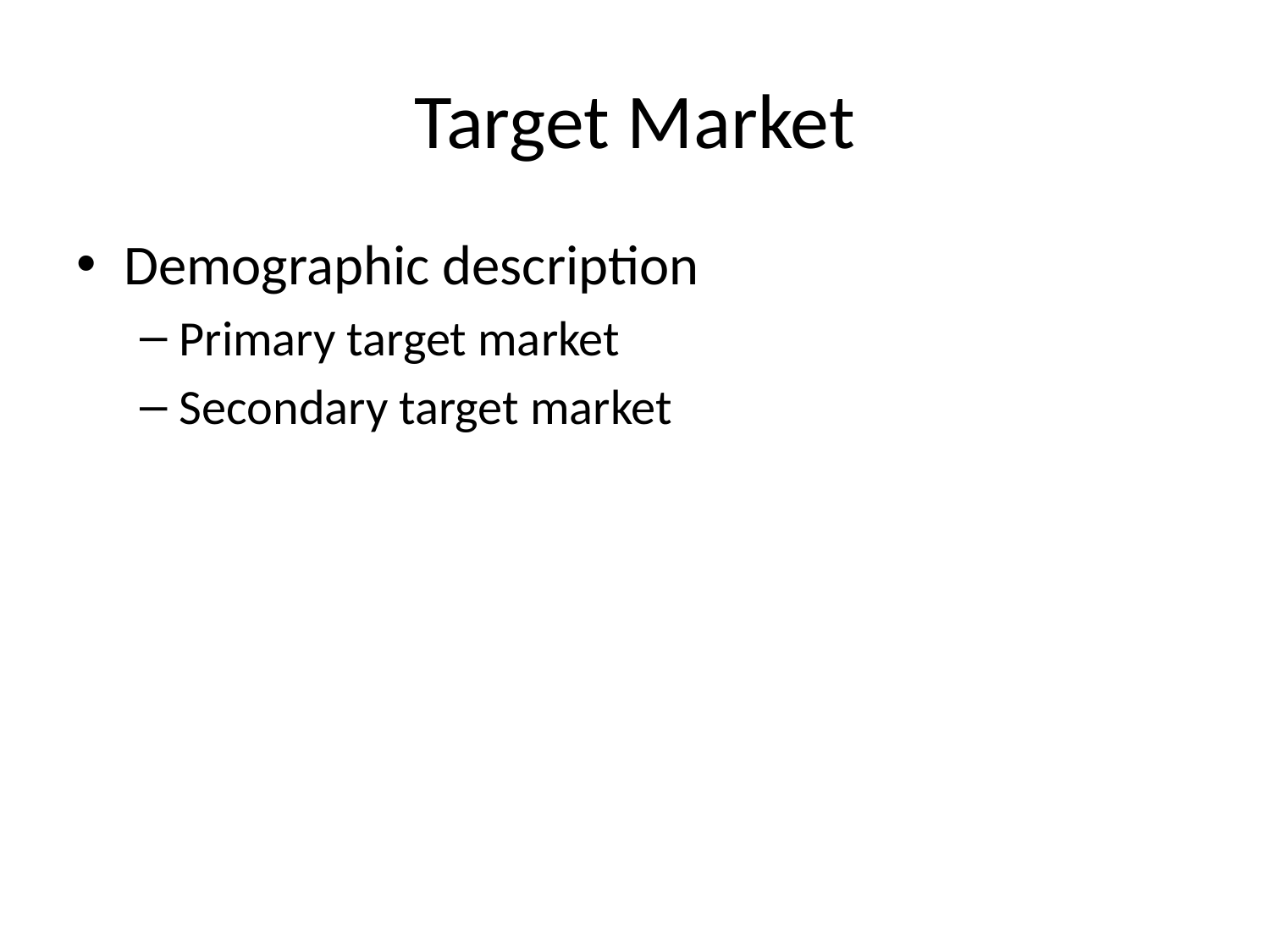

# Target Market
Demographic description
Primary target market
Secondary target market